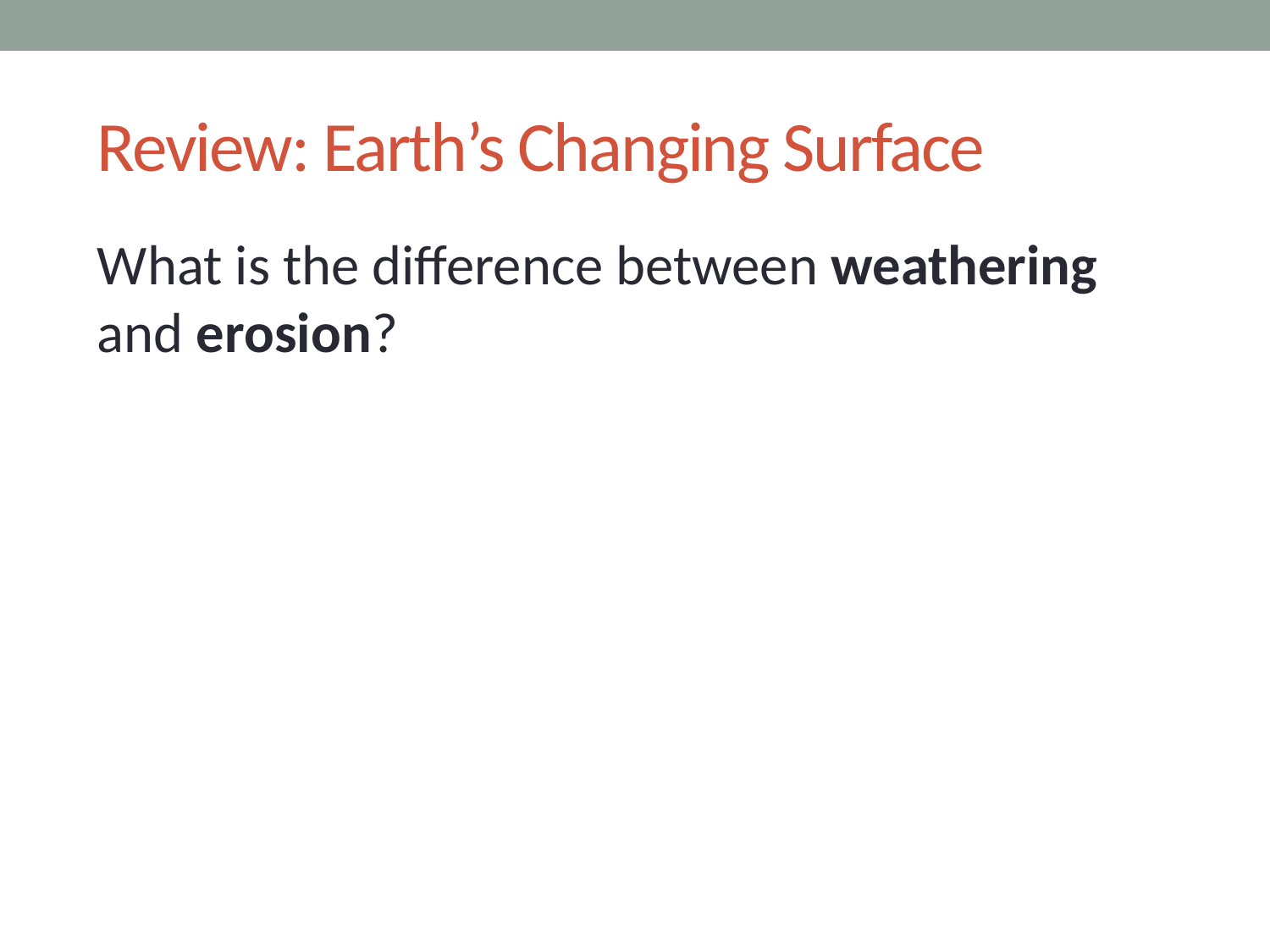

# Review: Earth’s Changing Surface
What is the difference between weathering and erosion?